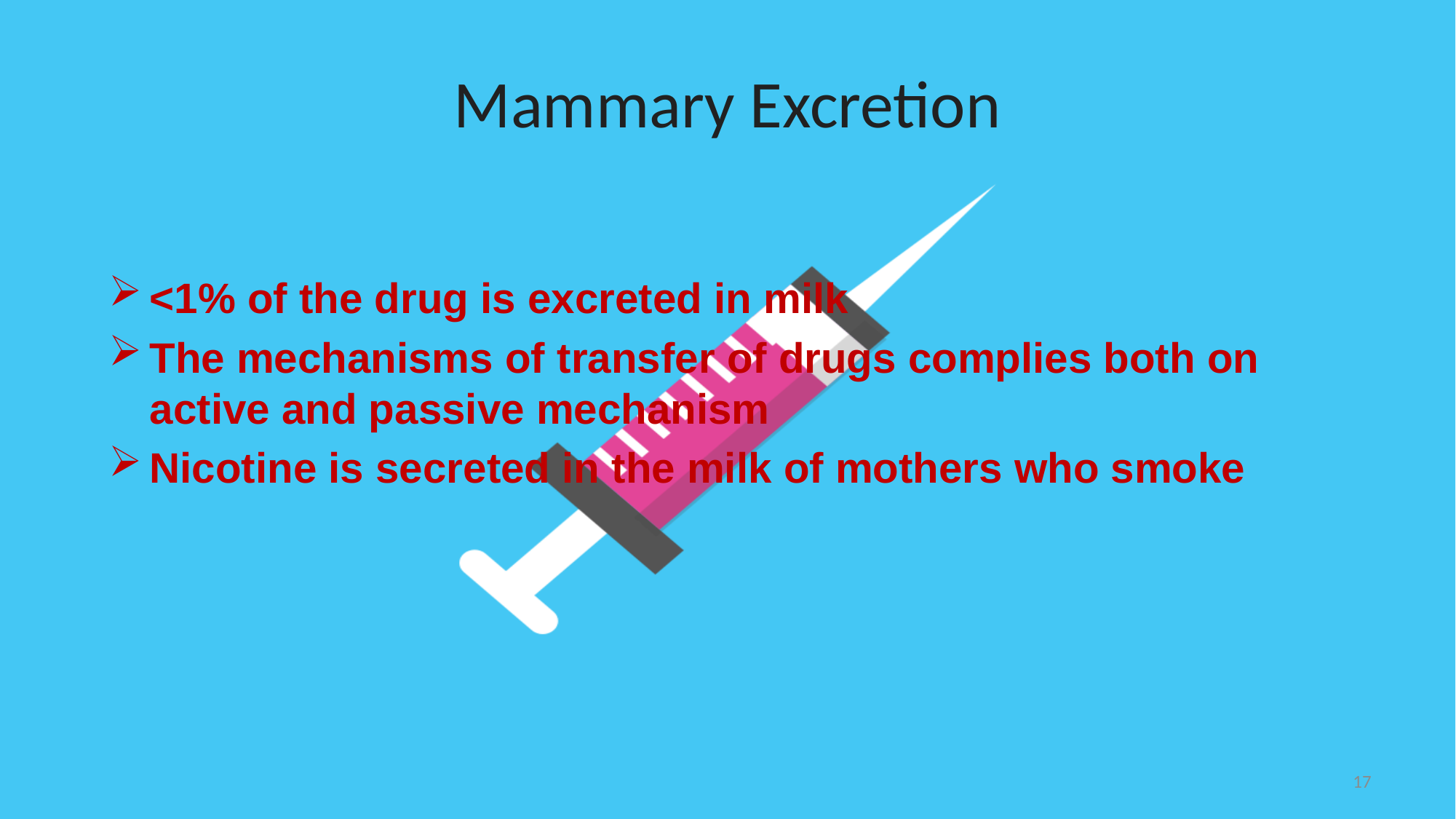

# Mammary Excretion
<1% of the drug is excreted in milk
The mechanisms of transfer of drugs complies both on active and passive mechanism
Nicotine is secreted in the milk of mothers who smoke
17